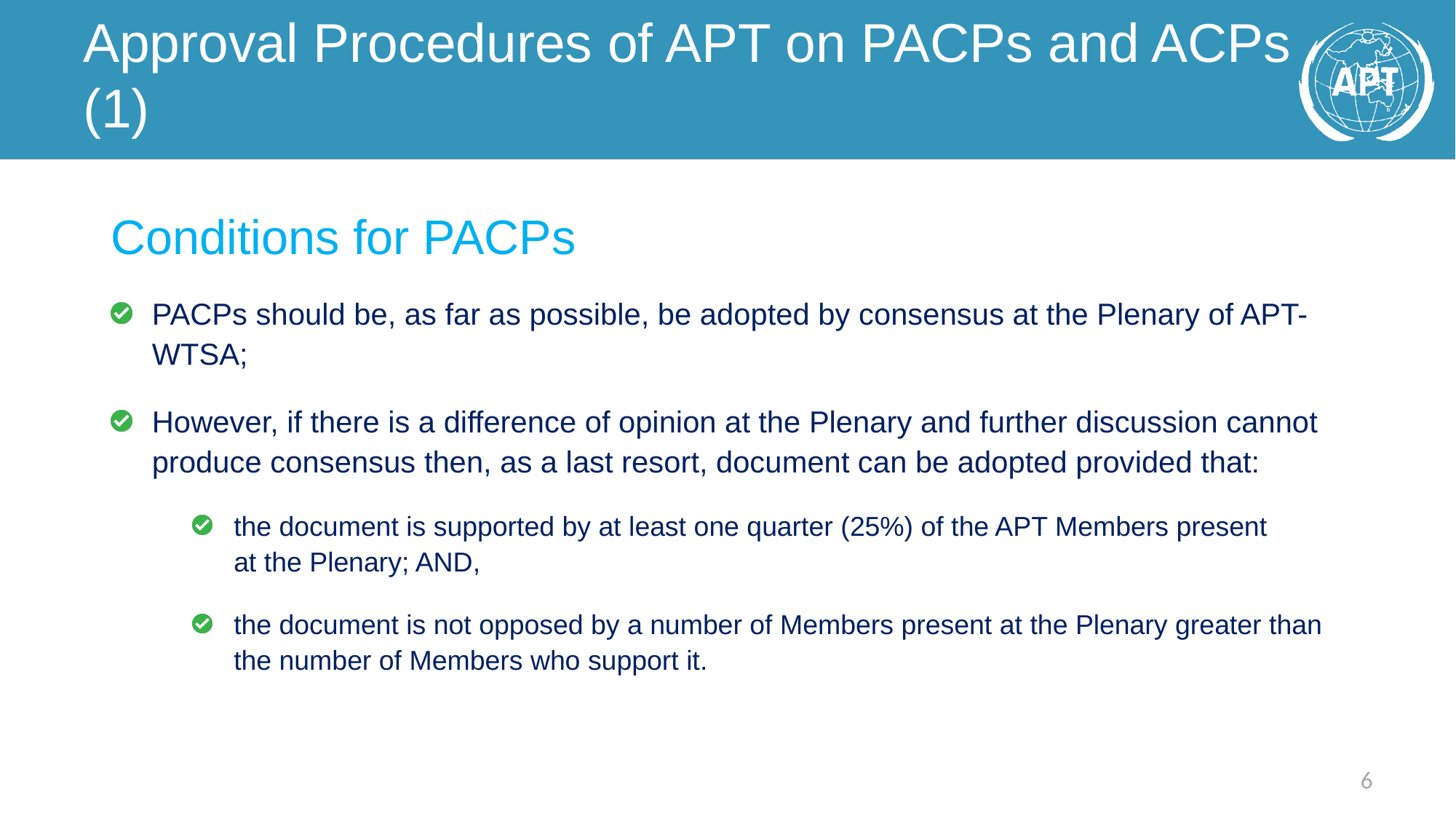

Approval Procedures of APT on PACPs and ACPs (1)
# Conditions for PACPs
PACPs should be, as far as possible, be adopted by consensus at the Plenary of APT-WTSA;
However, if there is a difference of opinion at the Plenary and further discussion cannot produce consensus then, as a last resort, document can be adopted provided that:
the document is supported by at least one quarter (25%) of the APT Members present
at the Plenary; AND,
the document is not opposed by a number of Members present at the Plenary greater than the number of Members who support it.